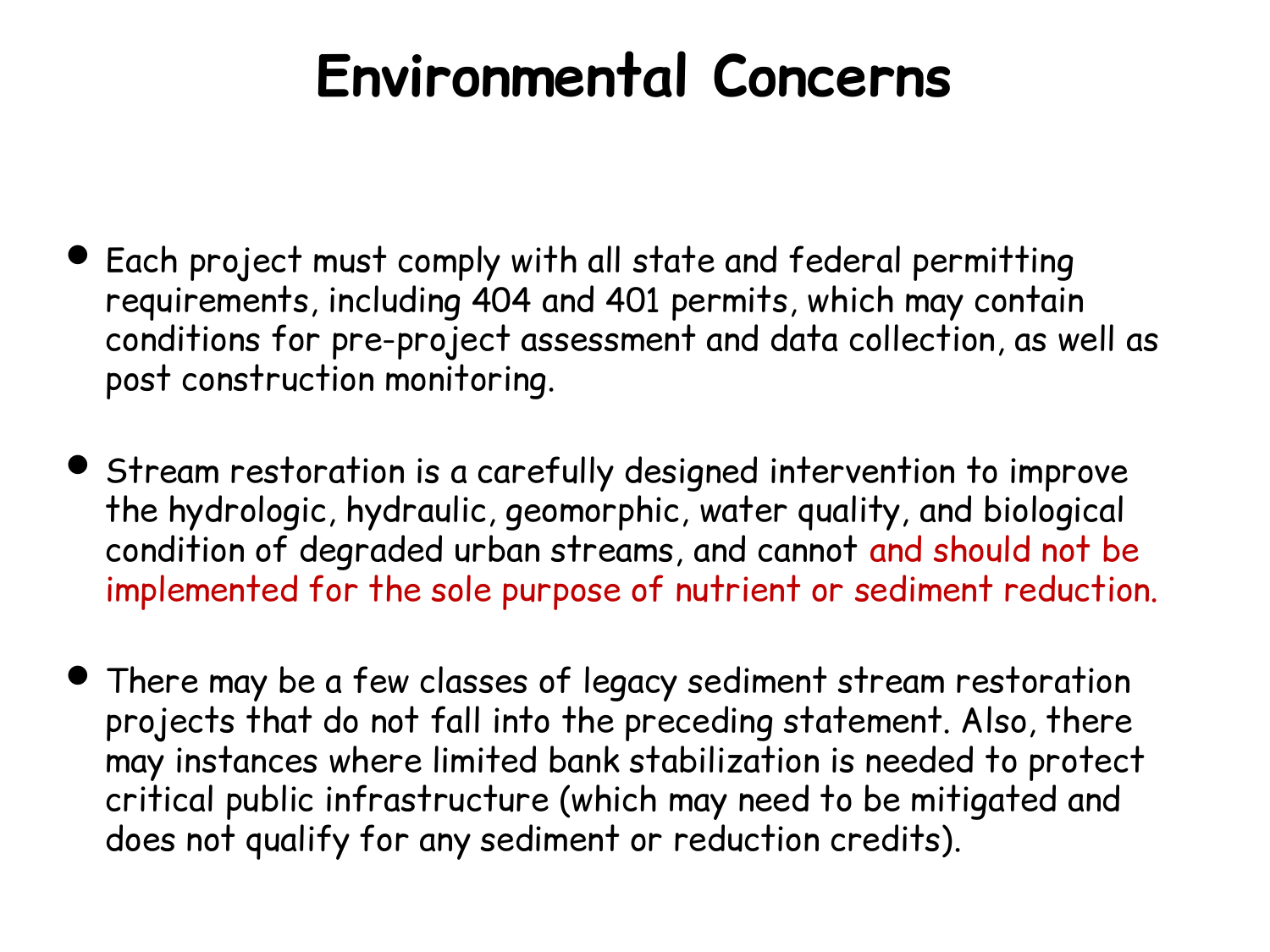

# Environmental Concerns
Each project must comply with all state and federal permitting requirements, including 404 and 401 permits, which may contain conditions for pre-project assessment and data collection, as well as post construction monitoring.

Stream restoration is a carefully designed intervention to improve the hydrologic, hydraulic, geomorphic, water quality, and biological condition of degraded urban streams, and cannot and should not be implemented for the sole purpose of nutrient or sediment reduction.

There may be a few classes of legacy sediment stream restoration projects that do not fall into the preceding statement. Also, there may instances where limited bank stabilization is needed to protect critical public infrastructure (which may need to be mitigated and does not qualify for any sediment or reduction credits).